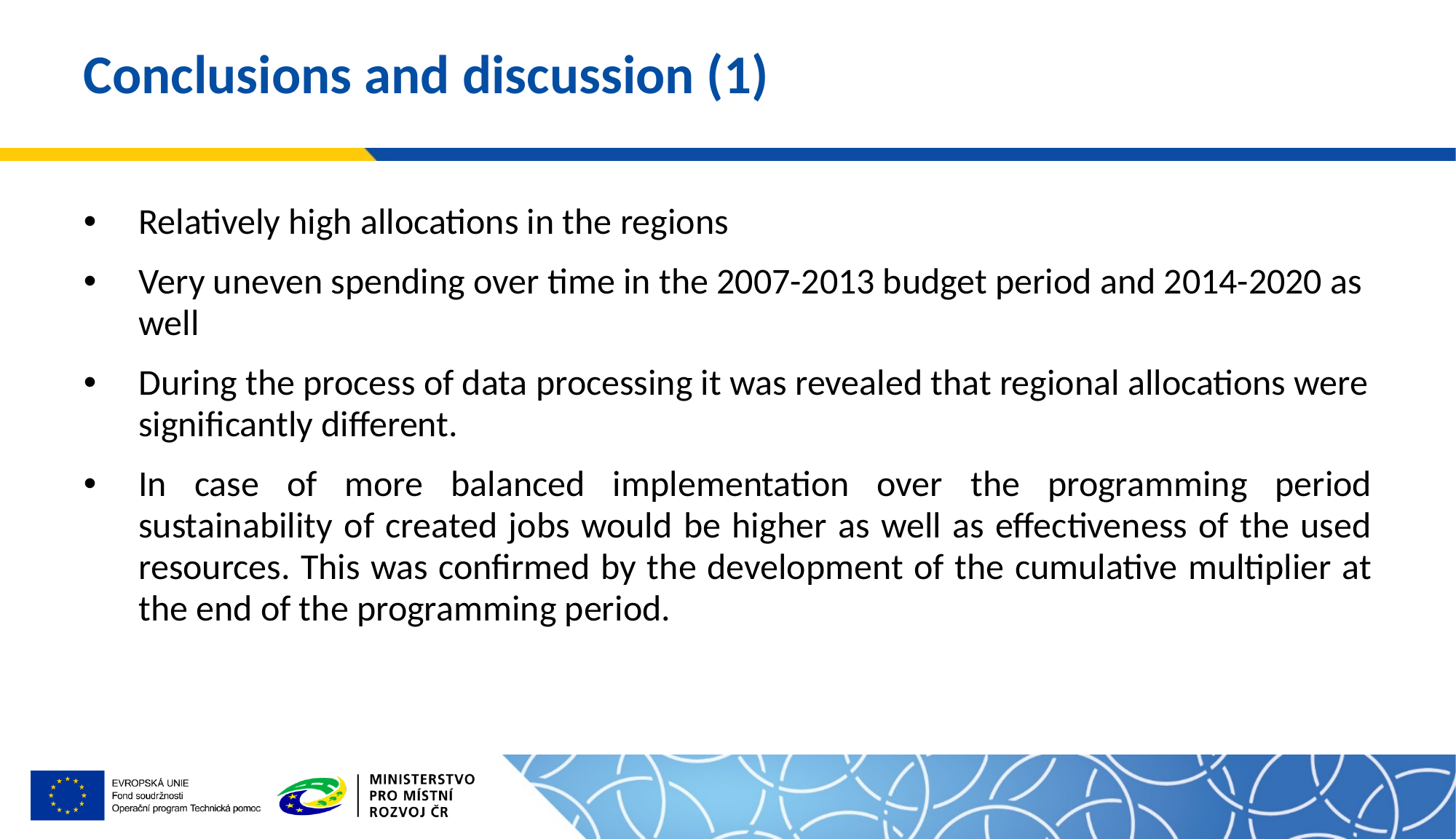

# Conclusions and discussion (1)
Relatively high allocations in the regions
Very uneven spending over time in the 2007-2013 budget period and 2014-2020 as well
During the process of data processing it was revealed that regional allocations were significantly different.
In case of more balanced implementation over the programming period sustainability of created jobs would be higher as well as effectiveness of the used resources. This was confirmed by the development of the cumulative multiplier at the end of the programming period.